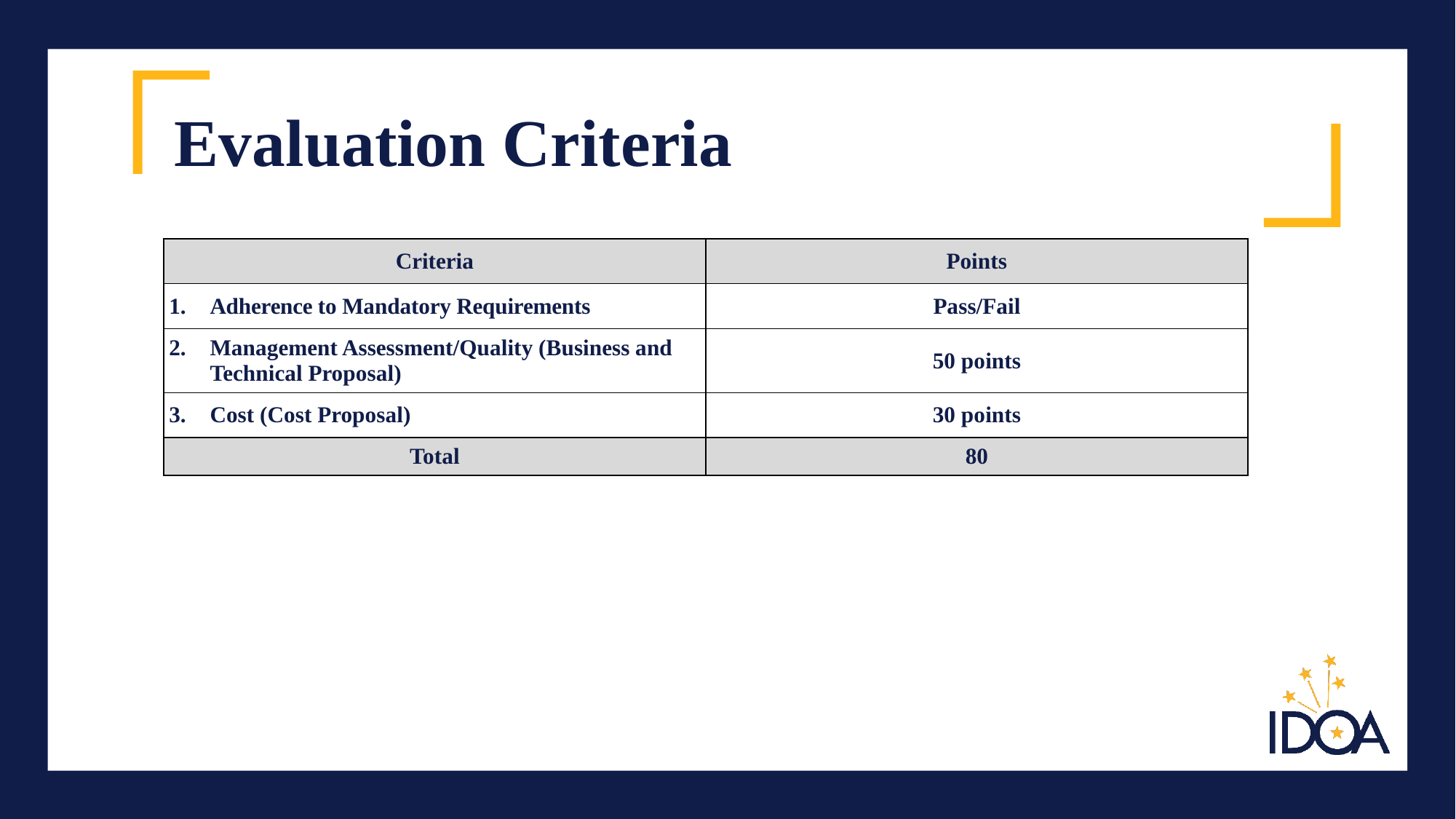

# Evaluation Criteria
| Criteria | Points |
| --- | --- |
| Adherence to Mandatory Requirements | Pass/Fail |
| Management Assessment/Quality (Business and Technical Proposal) | 50 points |
| Cost (Cost Proposal) | 30 points |
| Total | 80 |